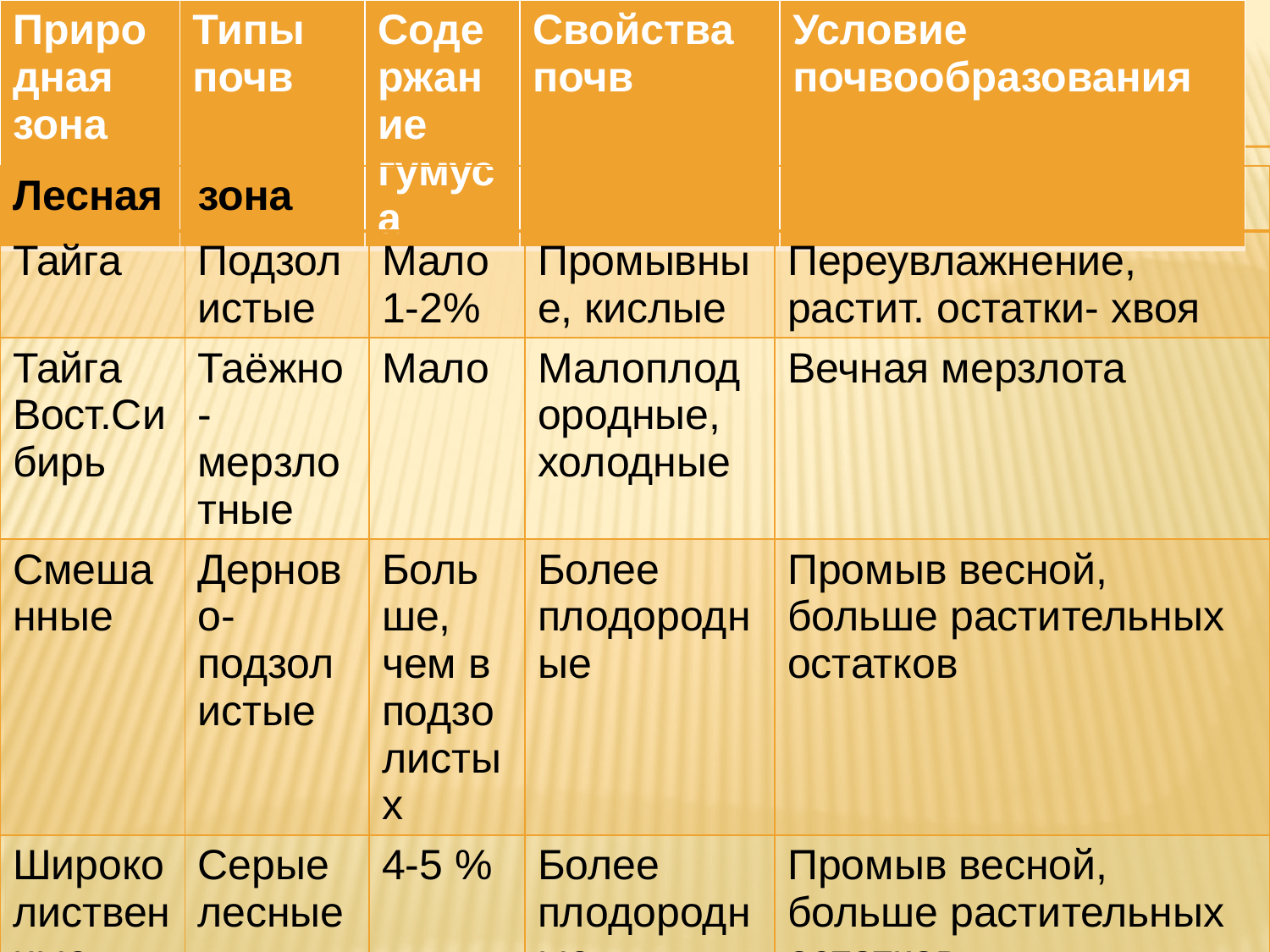

| Природная зона | Типы почв | Содержание гумуса | Свойства почв | Условие почвообразования |
| --- | --- | --- | --- | --- |
| Лесная | зона |  |  |  |
| --- | --- | --- | --- | --- |
| Тайга | Подзолистые | Мало 1-2% | Промывные, кислые | Переувлажнение, растит. остатки- хвоя |
| Тайга Вост.Сибирь | Таёжно-мерзлотные | Мало | Малоплодородные, холодные | Вечная мерзлота |
| Смешанные | Дерново-подзолистые | Больше, чем в подзолистых | Более плодородные | Промыв весной, больше растительных остатков |
| Широколиственные | Серые лесные | 4-5 % | Более плодородные | Промыв весной, больше растительных остатков |